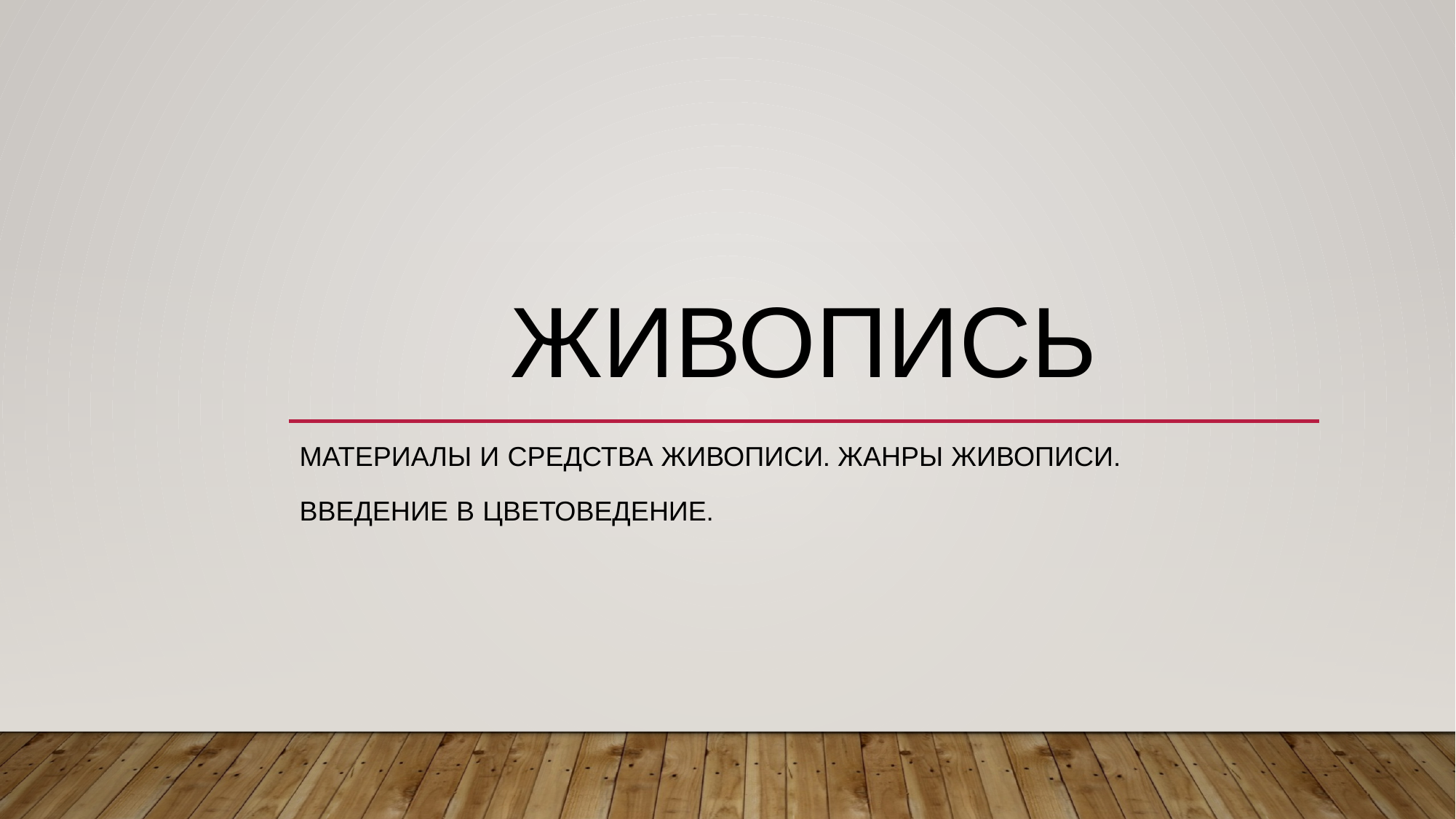

# ЖИВОПИСЬ
Материалы и средства Живописи. Жанры живописи.
Введение в цветоведение.